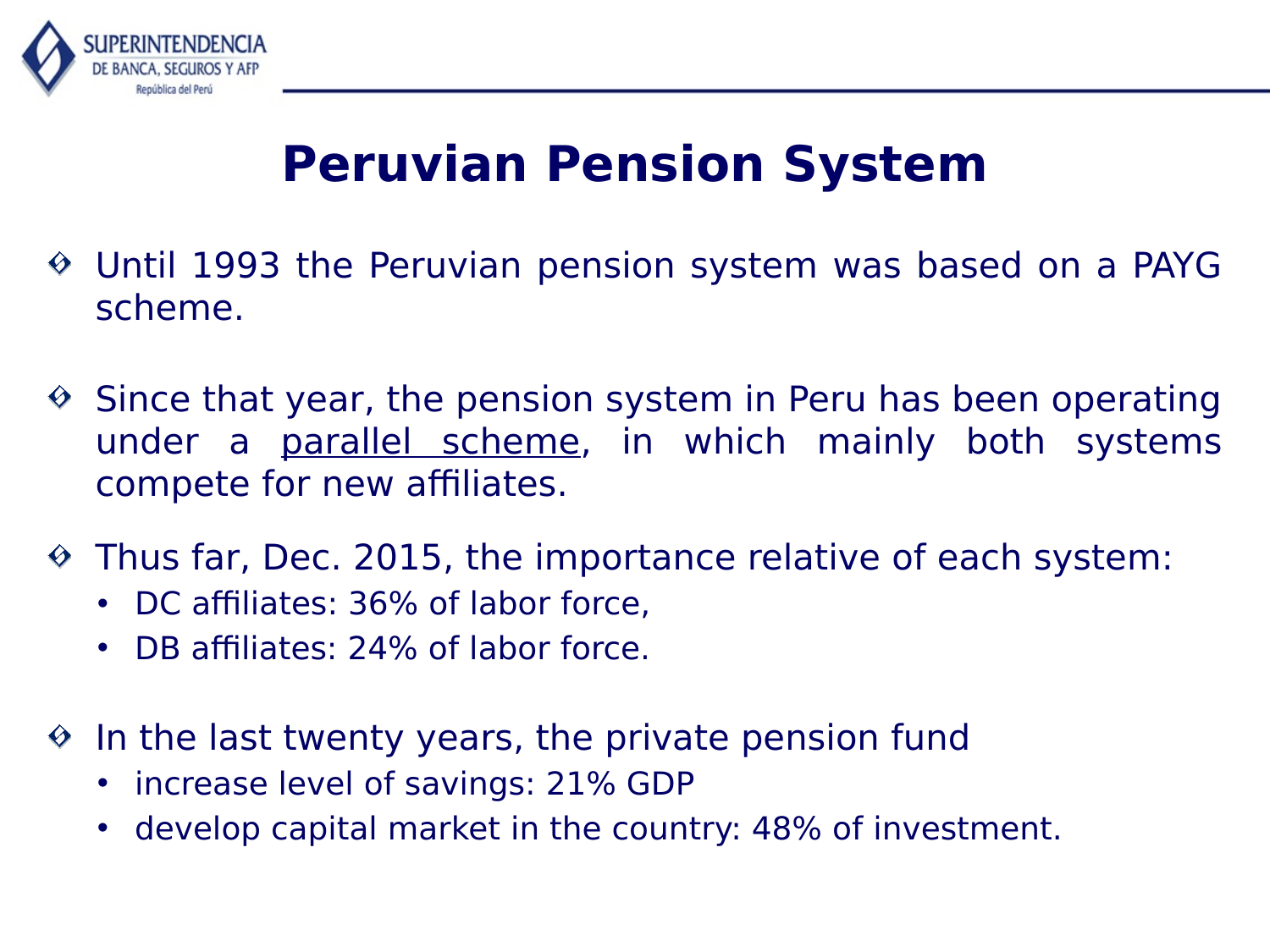

Peruvian Pension System
Until 1993 the Peruvian pension system was based on a PAYG scheme.

Since that year, the pension system in Peru has been operating under a parallel scheme, in which mainly both systems compete for new affiliates.

Thus far, Dec. 2015, the importance relative of each system:
DC affiliates: 36% of labor force,
DB affiliates: 24% of labor force.

In the last twenty years, the private pension fund
increase level of savings: 21% GDP
develop capital market in the country: 48% of investment.